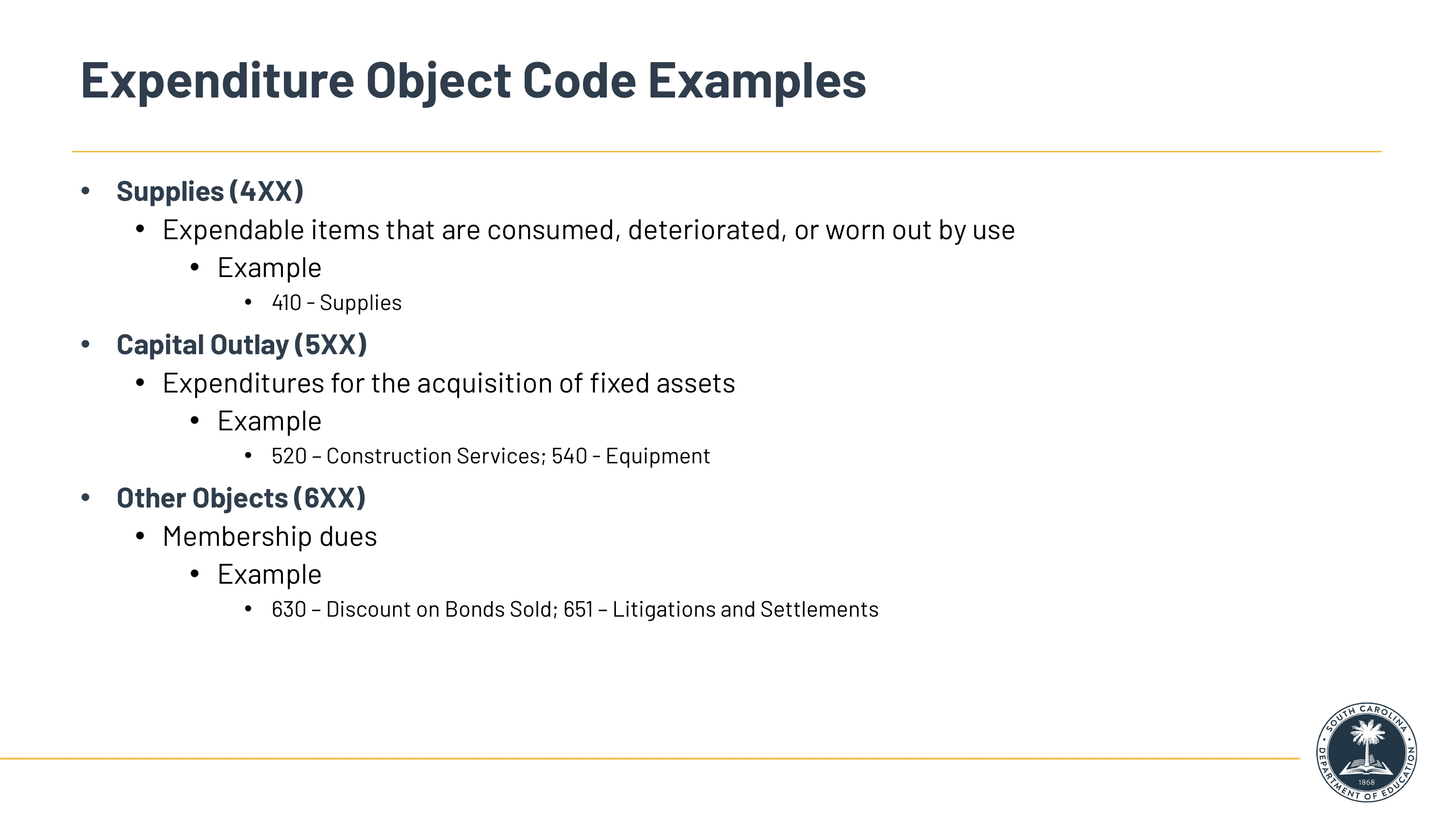

# Expenditure Object Code Examples
Supplies (4XX)
Expendable items that are consumed, deteriorated, or worn out by use
Example
410 - Supplies
Capital Outlay (5XX)
Expenditures for the acquisition of fixed assets
Example
520 – Construction Services; 540 - Equipment
Other Objects (6XX)
Membership dues
Example
630 – Discount on Bonds Sold; 651 – Litigations and Settlements